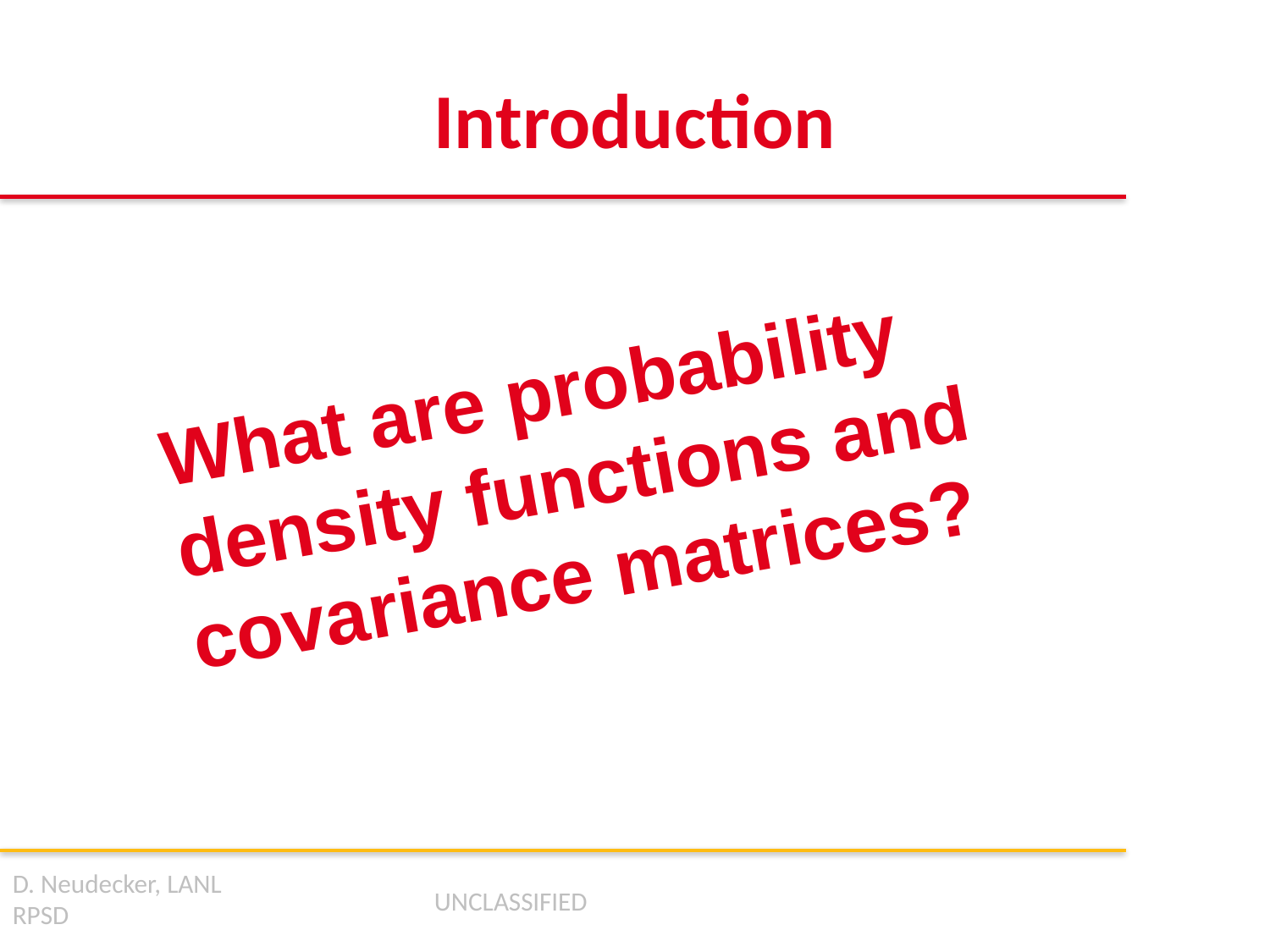

# Introduction
What are probability density functions and covariance matrices?
D. Neudecker, LANL
RPSD
UNCLASSIFIED